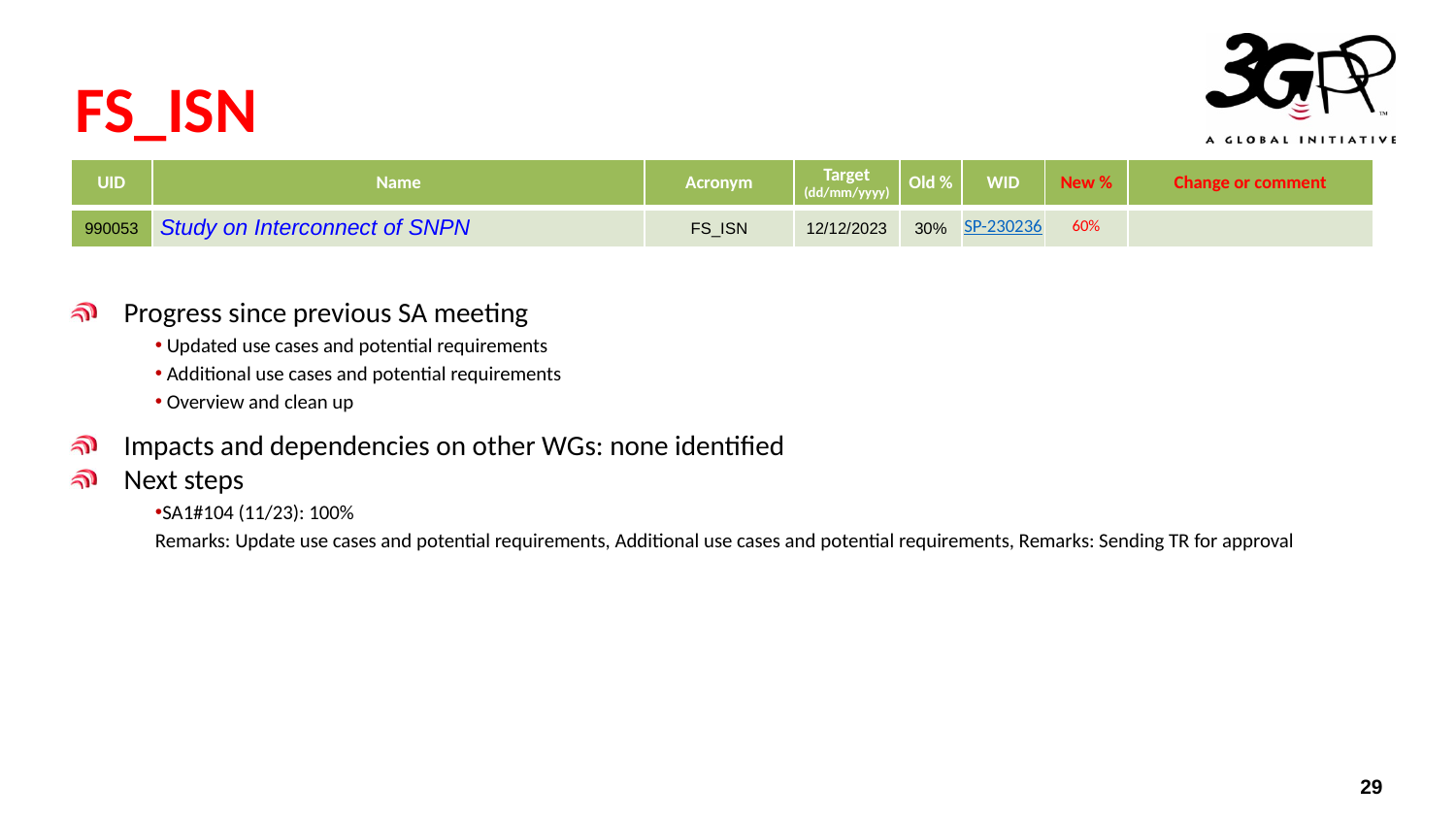

# FS_ISN
| UID | Name | Acronym | Target (dd/mm/yyyy) | Old % | WID | New % | Change or comment |
| --- | --- | --- | --- | --- | --- | --- | --- |
| 990053 | Study on Interconnect of SNPN | FS\_ISN | 12/12/2023 | 30% | SP-230236 | 60% |  |
Progress since previous SA meeting
 Updated use cases and potential requirements
 Additional use cases and potential requirements
 Overview and clean up

Impacts and dependencies on other WGs: none identified
Next steps
SA1#104 (11/23): 100%
Remarks: Update use cases and potential requirements, Additional use cases and potential requirements, Remarks: Sending TR for approval